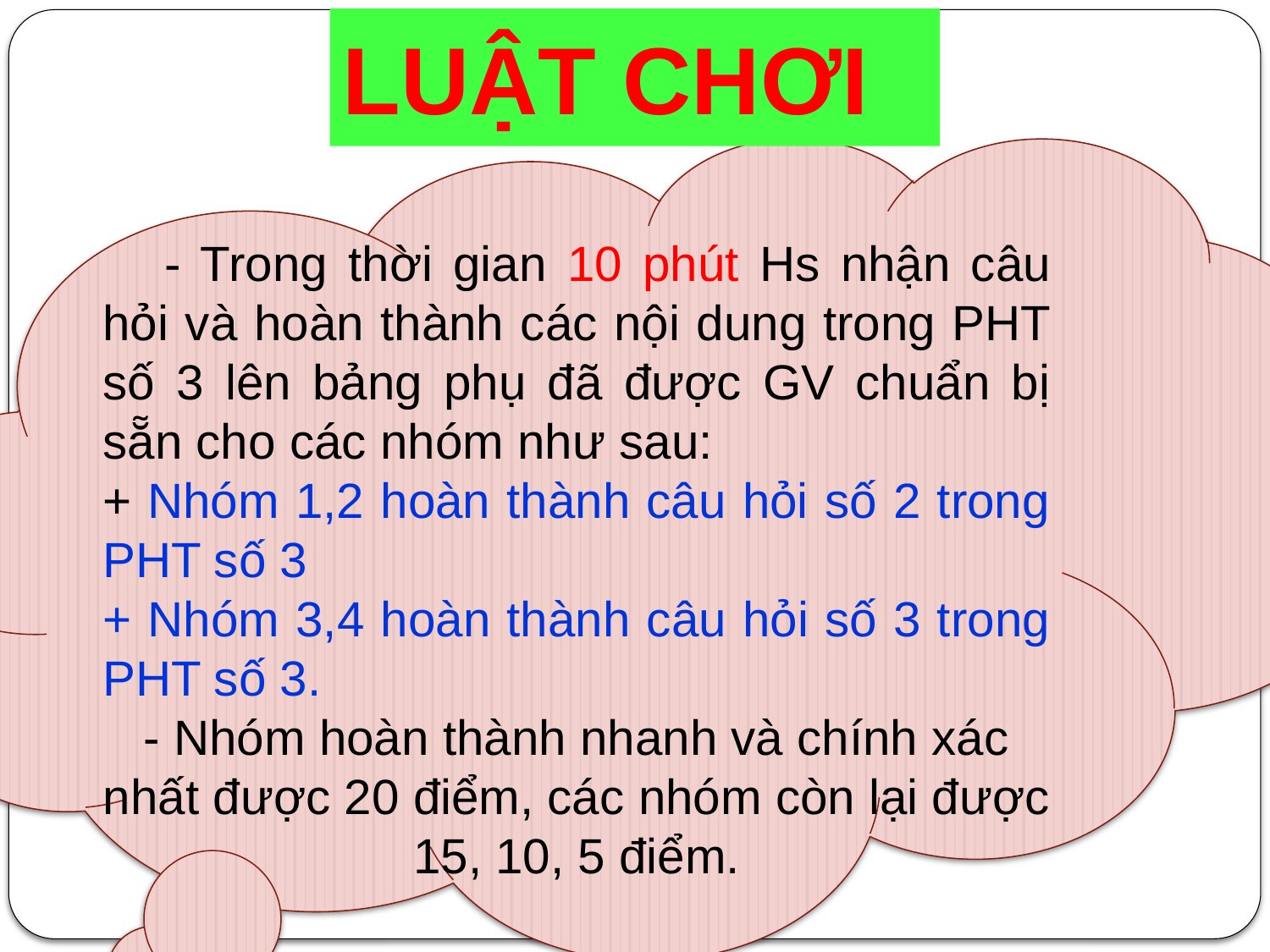

# LUẬT CHƠI

   - Trong thời gian 10 phút Hs nhận câu hỏi và hoàn thành các nội dung trong PHT số 3 lên bảng phụ đã được GV chuẩn bị sẵn cho các nhóm như sau:
+ Nhóm 1,2 hoàn thành câu hỏi số 2 trong PHT số 3
+ Nhóm 3,4 hoàn thành câu hỏi số 3 trong PHT số 3.
- Nhóm hoàn thành nhanh và chính xác nhất được 20 điểm, các nhóm còn lại được 15, 10, 5 điểm.